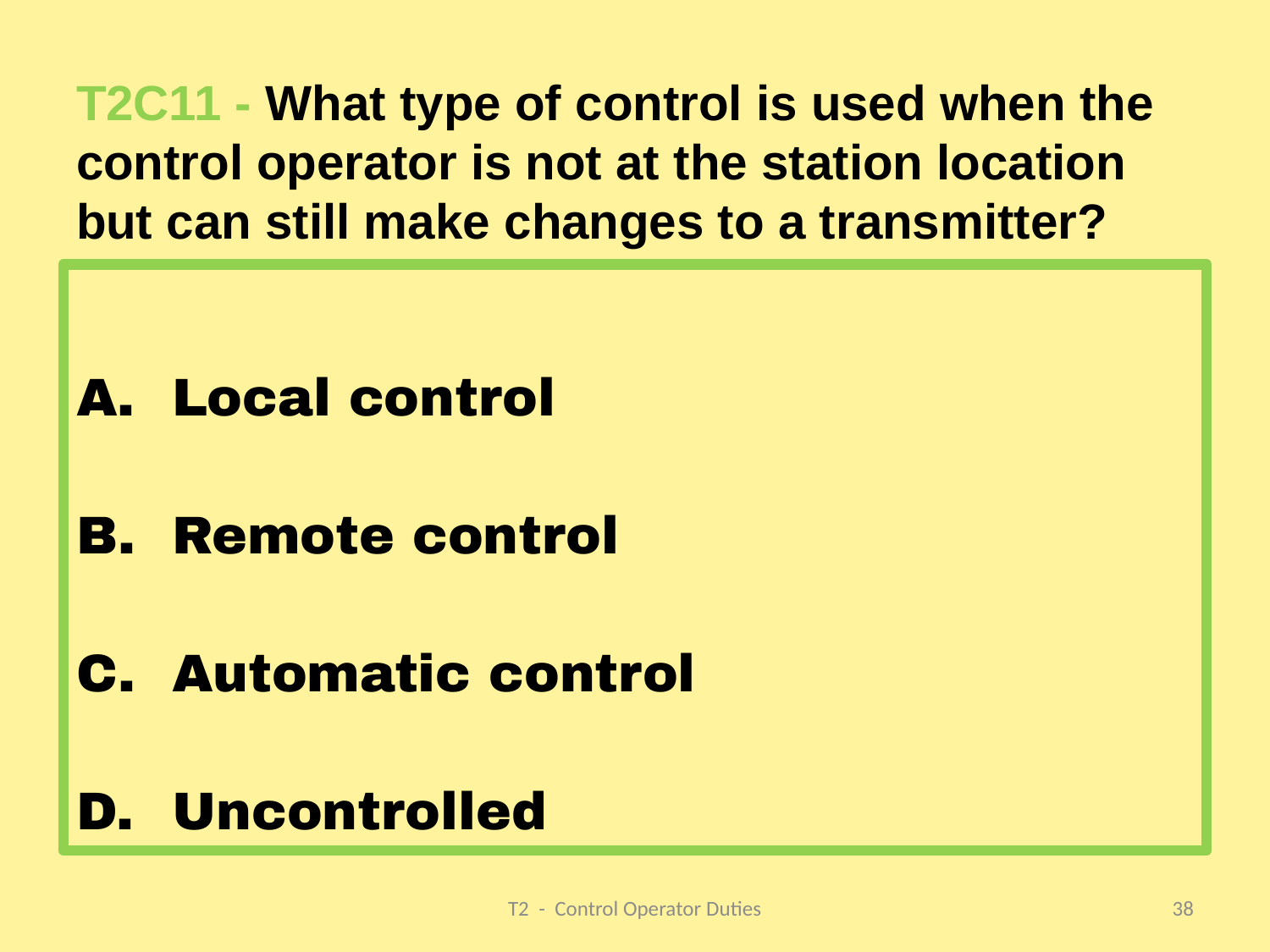

# T2C11 - What type of control is used when the control operator is not at the station location but can still make changes to a transmitter?

Local control
Remote control
Automatic control
Uncontrolled

T2  -  Control Operator Duties
38